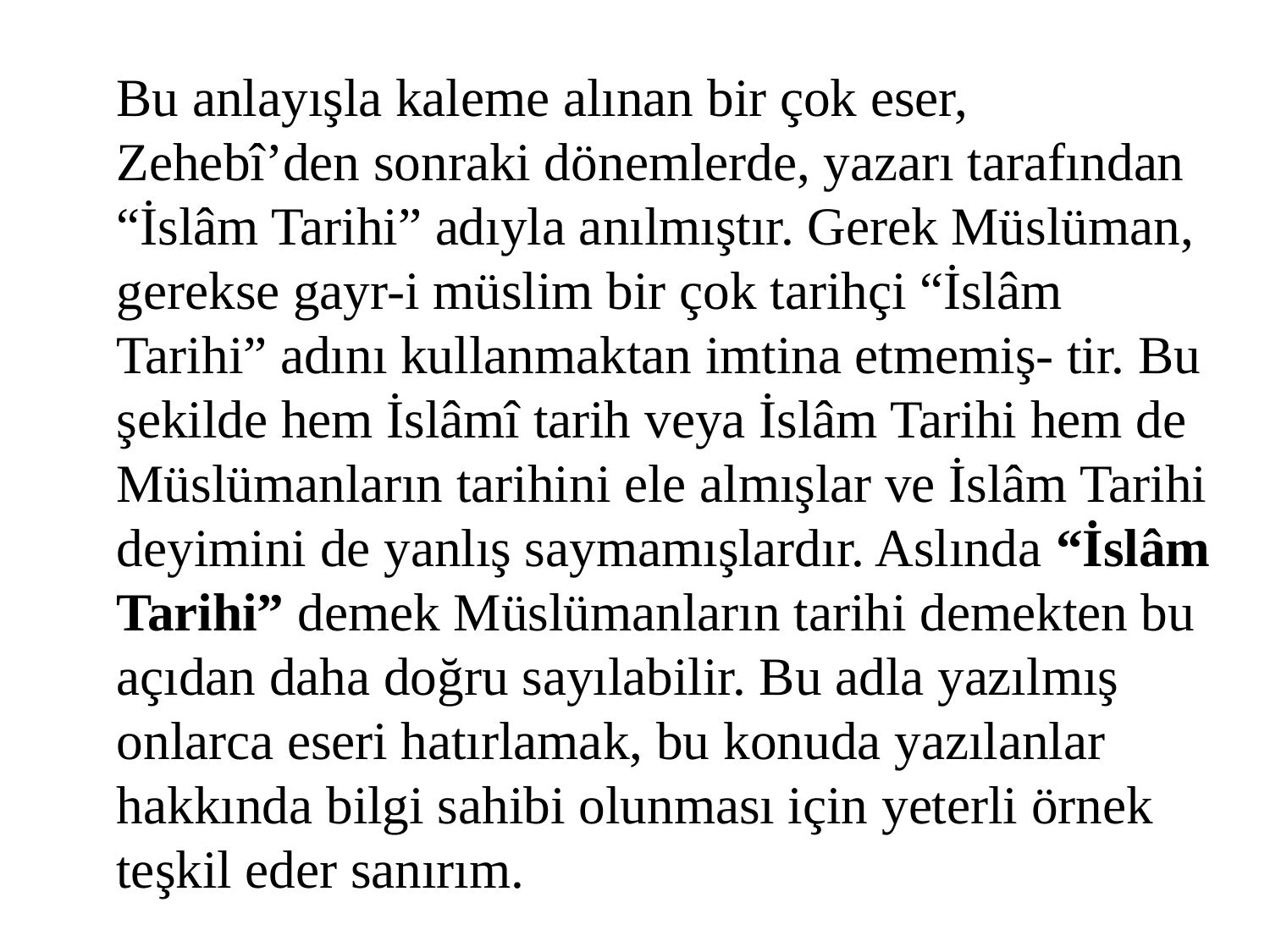

Bu anlayışla kaleme alınan bir çok eser, Zehebî’den sonraki dönemlerde, yazarı tarafından “İslâm Tarihi” adıyla anılmıştır. Gerek Müslüman, gerekse gayr-i müslim bir çok tarihçi “İslâm Tarihi” adını kullanmaktan imtina etmemiş- tir. Bu şekilde hem İslâmî tarih veya İslâm Tarihi hem de Müslümanların tarihini ele almışlar ve İslâm Tarihi deyimini de yanlış saymamışlardır. Aslında “İslâm Tarihi” demek Müslümanların tarihi demekten bu açıdan daha doğru sayılabilir. Bu adla yazılmış onlarca eseri hatırlamak, bu konuda yazılanlar hakkında bilgi sahibi olunması için yeterli örnek teşkil eder sanırım.